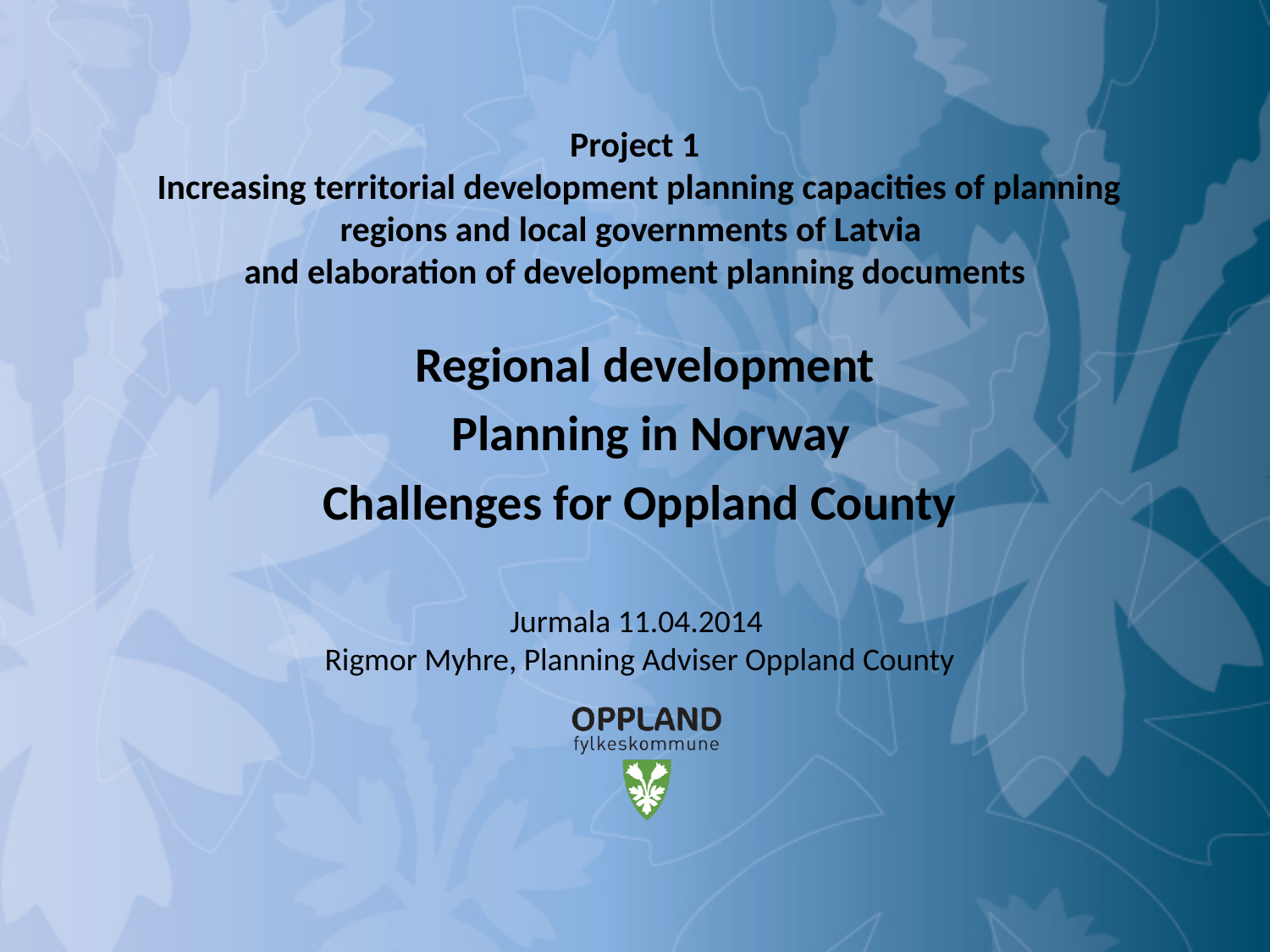

# Project 1 Increasing territorial development planning capacities of planning regions and local governments of Latvia and elaboration of development planning documents
Regional development
 Planning in Norway
Challenges for Oppland County
Jurmala 11.04.2014
Rigmor Myhre, Planning Adviser Oppland County